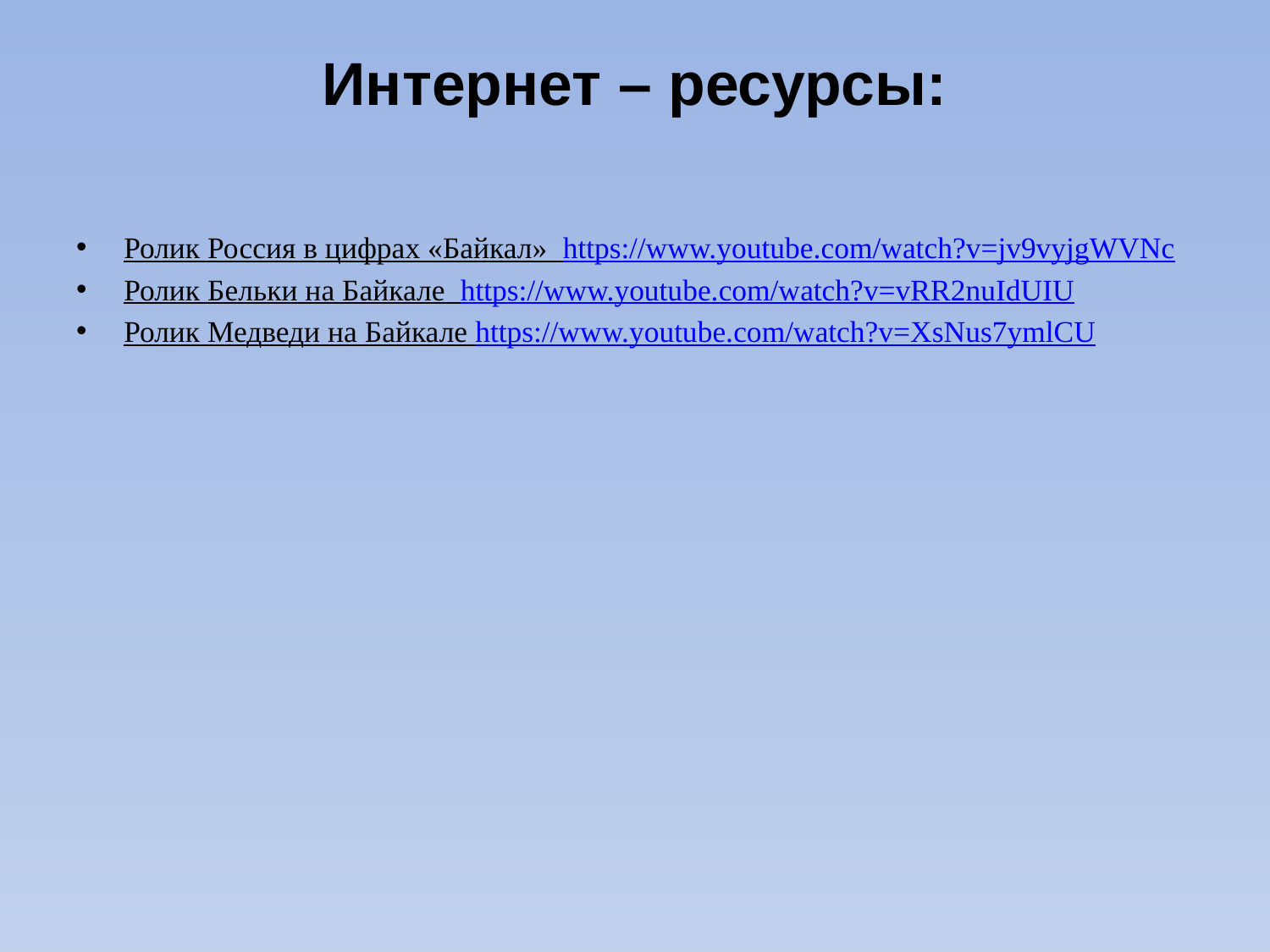

# Интернет – ресурсы:
Ролик Россия в цифрах «Байкал»  https://www.youtube.com/watch?v=jv9vyjgWVNc
Ролик Бельки на Байкале  https://www.youtube.com/watch?v=vRR2nuIdUIU
Ролик Медведи на Байкале https://www.youtube.com/watch?v=XsNus7ymlCU